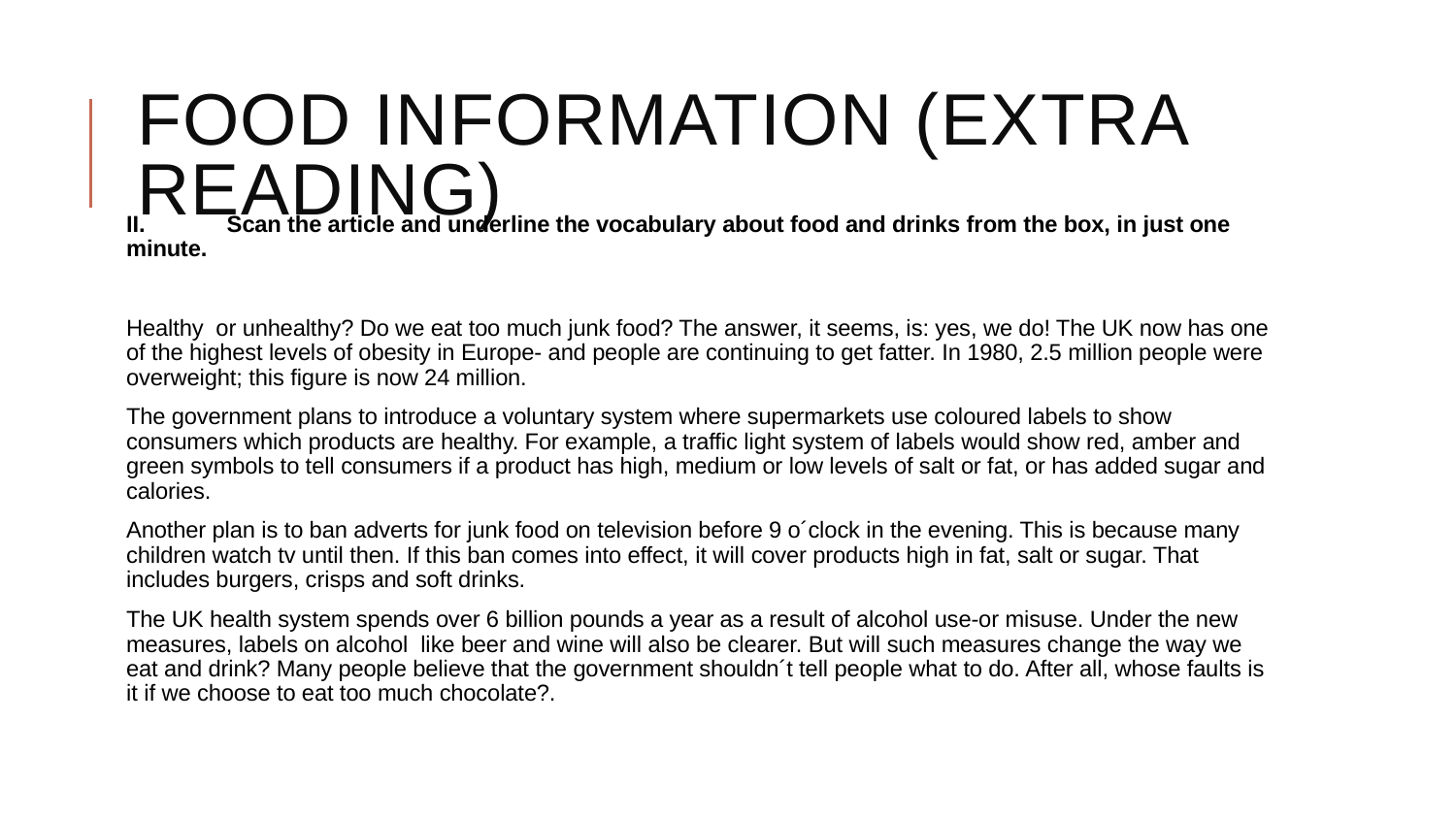

# Food information (extra reading)
II. 	Scan the article and underline the vocabulary about food and drinks from the box, in just one minute.

Healthy  or unhealthy? Do we eat too much junk food? The answer, it seems, is: yes, we do! The UK now has one of the highest levels of obesity in Europe- and people are continuing to get fatter. In 1980, 2.5 million people were overweight; this figure is now 24 million.
The government plans to introduce a voluntary system where supermarkets use coloured labels to show consumers which products are healthy. For example, a traffic light system of labels would show red, amber and green symbols to tell consumers if a product has high, medium or low levels of salt or fat, or has added sugar and calories.
Another plan is to ban adverts for junk food on television before 9 o´clock in the evening. This is because many children watch tv until then. If this ban comes into effect, it will cover products high in fat, salt or sugar. That includes burgers, crisps and soft drinks.
The UK health system spends over 6 billion pounds a year as a result of alcohol use-or misuse. Under the new measures, labels on alcohol  like beer and wine will also be clearer. But will such measures change the way we eat and drink? Many people believe that the government shouldn´t tell people what to do. After all, whose faults is it if we choose to eat too much chocolate?.